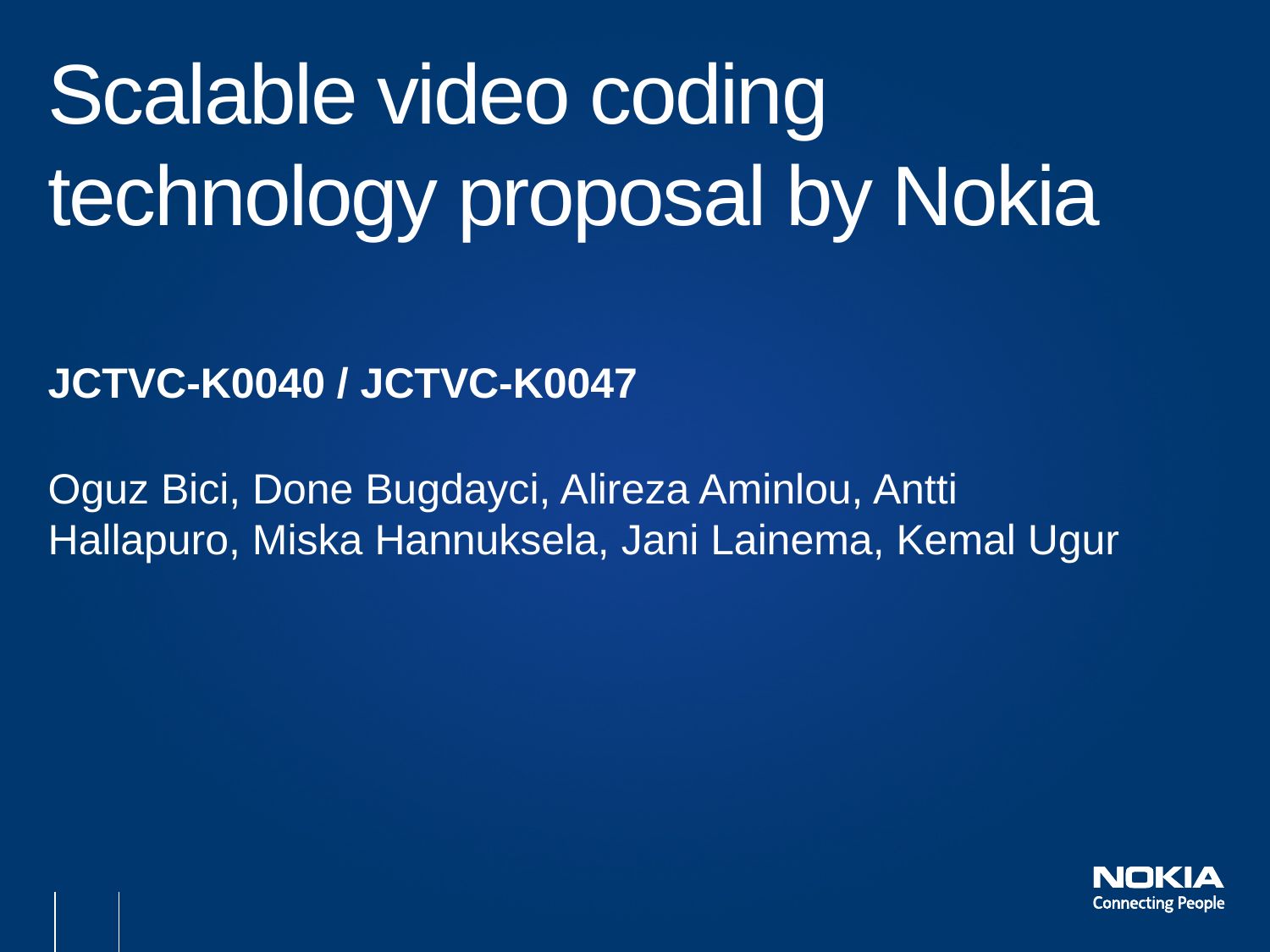

# Scalable video coding technology proposal by Nokia
JCTVC-K0040 / JCTVC-K0047

Oguz Bici, Done Bugdayci, Alireza Aminlou, Antti Hallapuro, Miska Hannuksela, Jani Lainema, Kemal Ugur